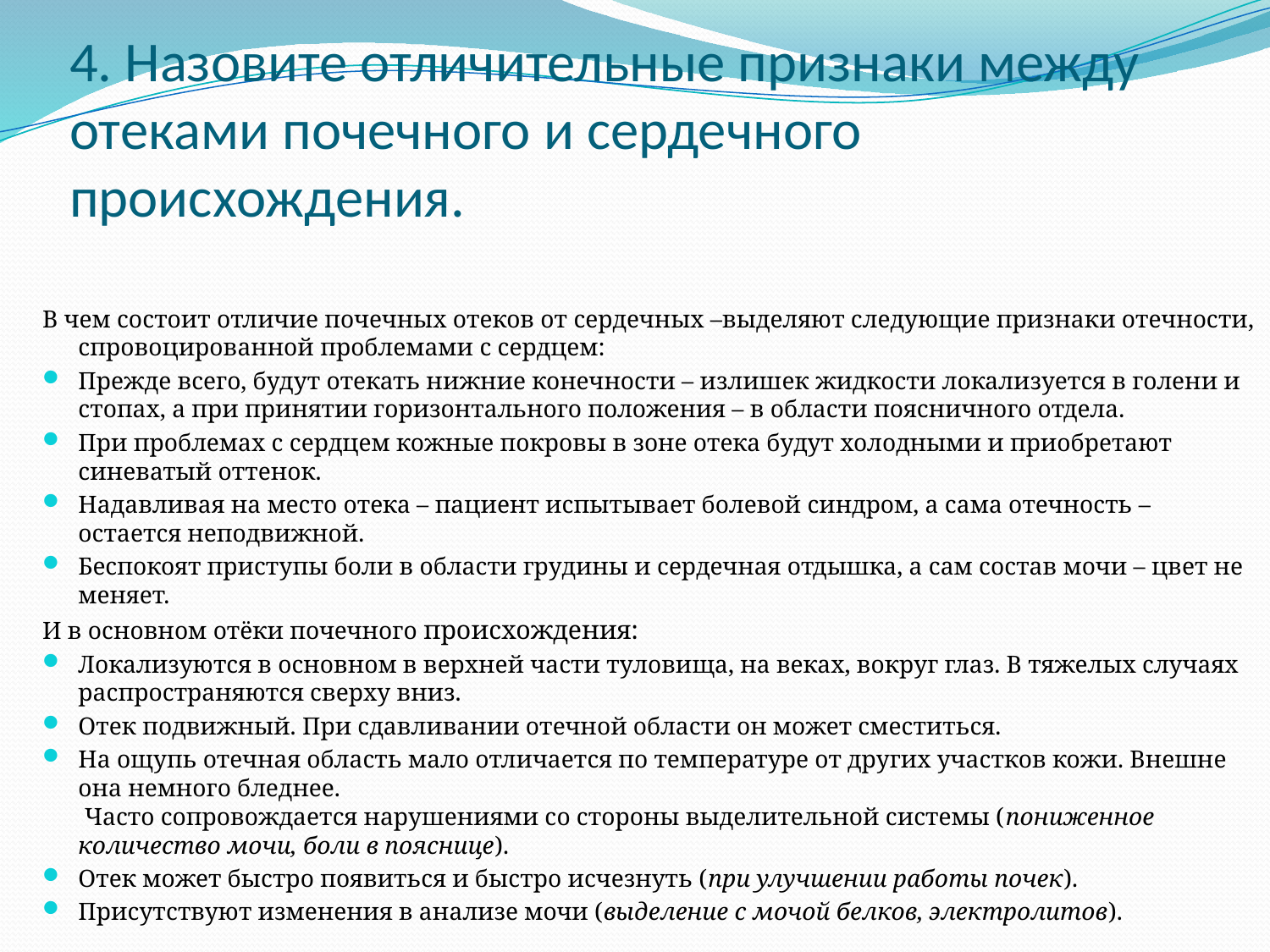

# 4. Назовите отличительные признаки между отеками почечного и сердечного происхождения.
В чем состоит отличие почечных отеков от сердечных –выделяют следующие признаки отечности, спровоцированной проблемами с сердцем:
Прежде всего, будут отекать нижние конечности – излишек жидкости локализуется в голени и стопах, а при принятии горизонтального положения – в области поясничного отдела.
При проблемах с сердцем кожные покровы в зоне отека будут холодными и приобретают синеватый оттенок.
Надавливая на место отека – пациент испытывает болевой синдром, а сама отечность – остается неподвижной.
Беспокоят приступы боли в области грудины и сердечная отдышка, а сам состав мочи – цвет не меняет.
И в основном отёки почечного происхождения:
Локализуются в основном в верхней части туловища, на веках, вокруг глаз. В тяжелых случаях распространяются сверху вниз.
Отек подвижный. При сдавливании отечной области он может сместиться.
На ощупь отечная область мало отличается по температуре от других участков кожи. Внешне она немного бледнее.
 Часто сопровождается нарушениями со стороны выделительной системы (пониженное количество мочи, боли в пояснице).
Отек может быстро появиться и быстро исчезнуть (при улучшении работы почек).
Присутствуют изменения в анализе мочи (выделение с мочой белков, электролитов).